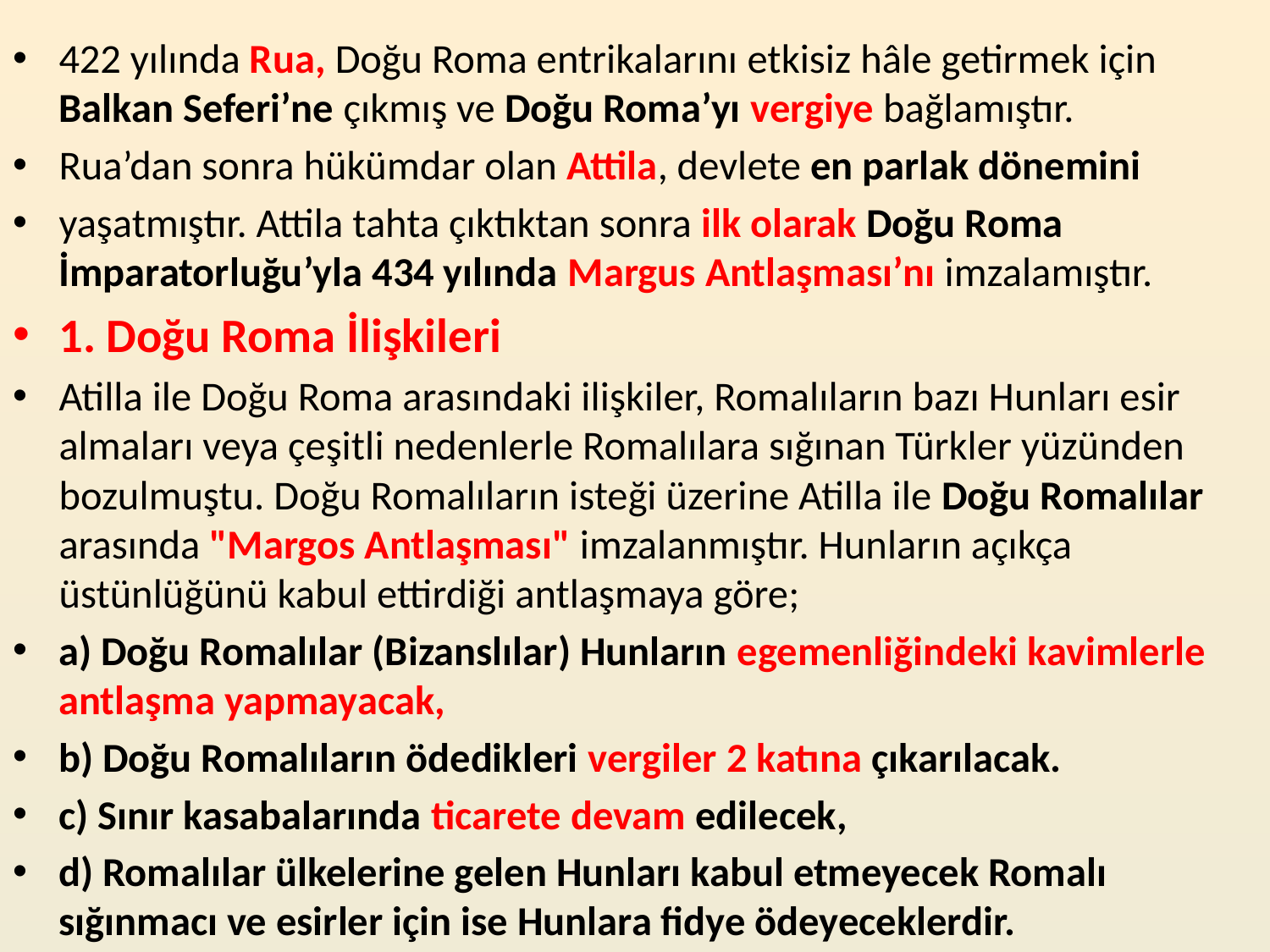

422 yılında Rua, Doğu Roma entrikalarını etkisiz hâle getirmek için Balkan Seferi’ne çıkmış ve Doğu Roma’yı vergiye bağlamıştır.
Rua’dan sonra hükümdar olan Attila, devlete en parlak dönemini
yaşatmıştır. Attila tahta çıktıktan sonra ilk olarak Doğu Roma İmparatorluğu’yla 434 yılında Margus Antlaşması’nı imzalamıştır.
1. Doğu Roma İlişkileri
Atilla ile Doğu Roma arasındaki ilişkiler, Romalıların bazı Hunları esir almaları veya çeşitli nedenlerle Romalılara sığınan Türkler yüzünden bozulmuştu. Doğu Romalıların isteği üzerine Atilla ile Doğu Romalılar arasında "Margos Antlaşması" imzalanmıştır. Hunların açıkça üstünlüğünü kabul ettirdiği antlaşmaya göre;
a) Doğu Romalılar (Bizanslılar) Hunların egemenliğindeki kavimlerle antlaşma yapmayacak,
b) Doğu Romalıların ödedikleri vergiler 2 katına çıkarılacak.
c) Sınır kasabalarında ticarete devam edilecek,
d) Romalılar ülkelerine gelen Hunları kabul etmeyecek Romalı sığınmacı ve esirler için ise Hunlara fidye ödeyeceklerdir.